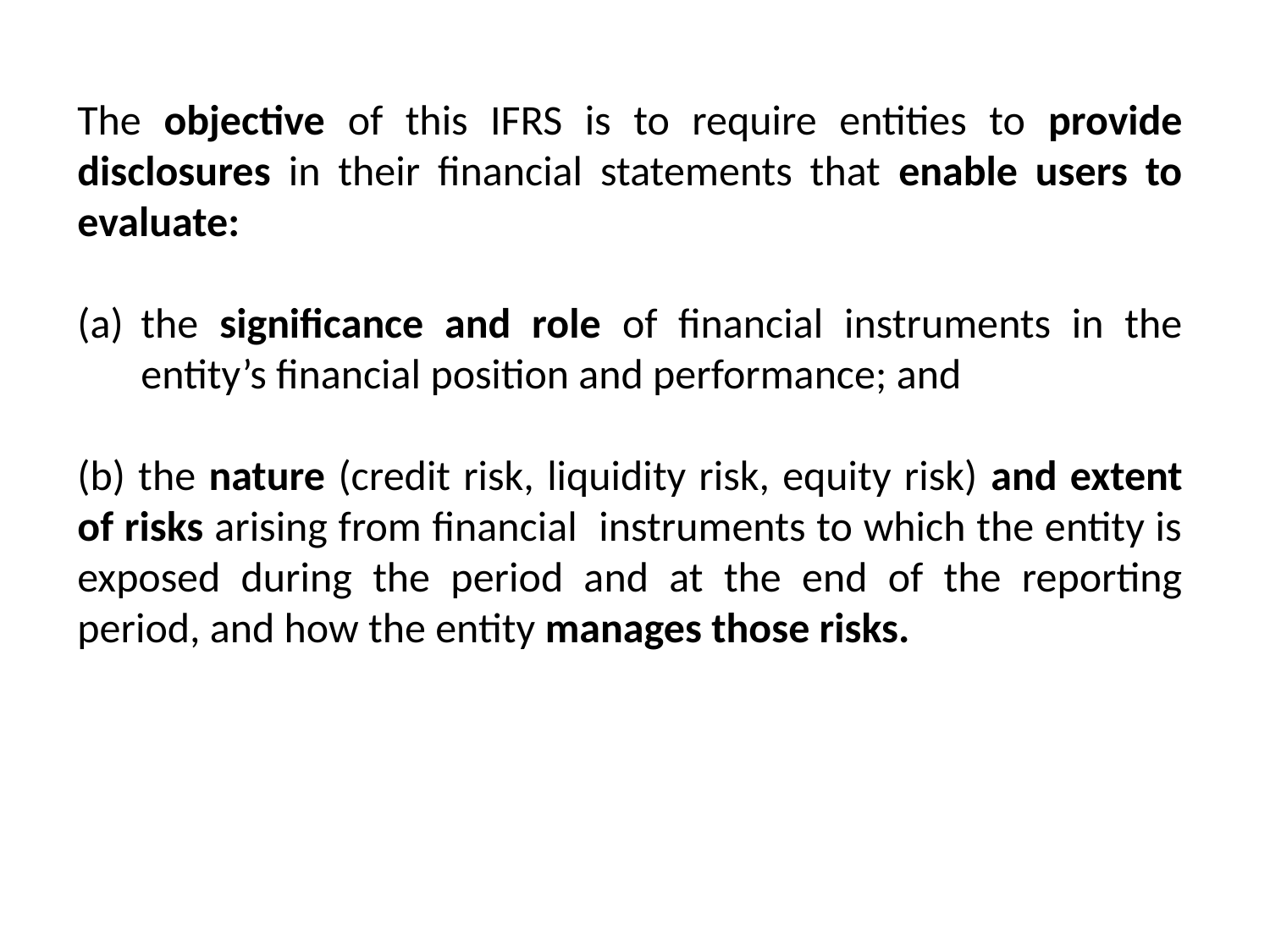

The objective of this IFRS is to require entities to provide disclosures in their financial statements that enable users to evaluate:

the significance and role of financial instruments in the entity’s financial position and performance; and

(b) the nature (credit risk, liquidity risk, equity risk) and extent of risks arising from financial  instruments to which the entity is exposed during the period and at the end of the reporting period, and how the entity manages those risks.